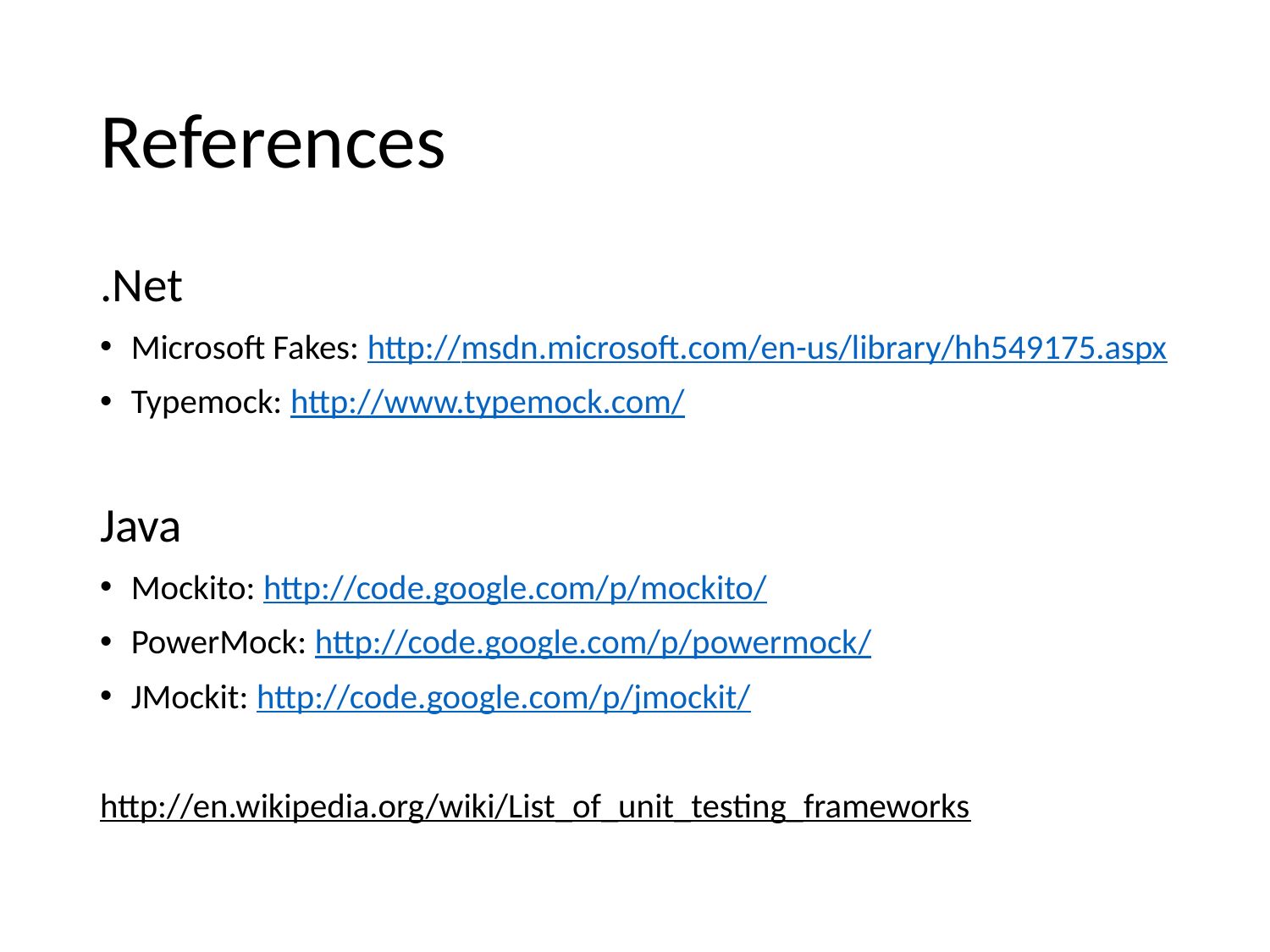

# References
.Net
Microsoft Fakes: http://msdn.microsoft.com/en-us/library/hh549175.aspx
Typemock: http://www.typemock.com/

Java
Mockito: http://code.google.com/p/mockito/
PowerMock: http://code.google.com/p/powermock/
JMockit: http://code.google.com/p/jmockit/

http://en.wikipedia.org/wiki/List_of_unit_testing_frameworks